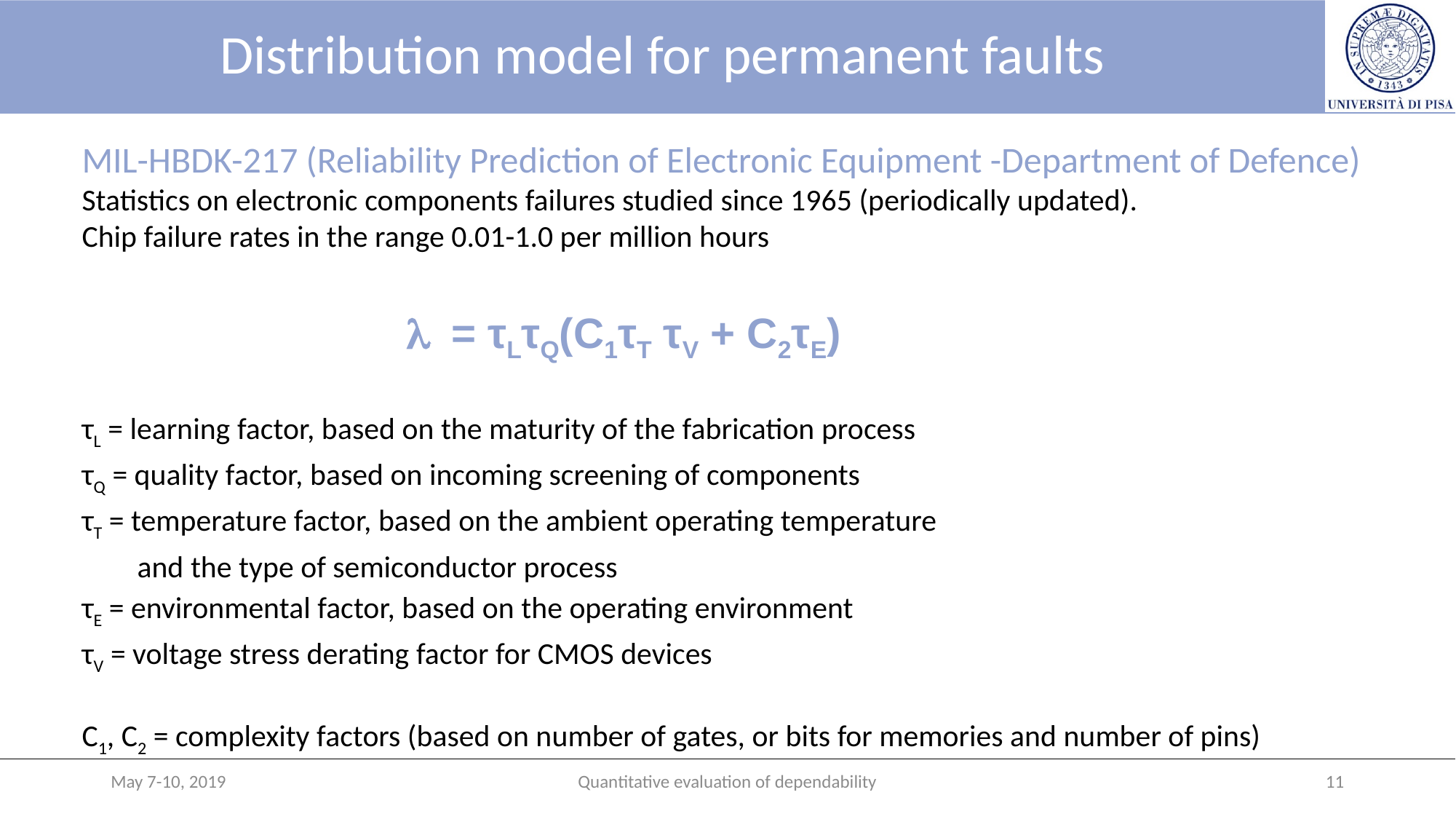

# Distribution model for permanent faults
	MIL-HBDK-217 (Reliability Prediction of Electronic Equipment -Department of Defence)
Statistics on electronic components failures studied since 1965 (periodically updated).
Chip failure rates in the range 0.01-1.0 per million hours

			             λ = τLτQ(C1τT τV + C2τE)

	τL = learning factor, based on the maturity of the fabrication process
	τQ = quality factor, based on incoming screening of components
	τT = temperature factor, based on the ambient operating temperature
	        and the type of semiconductor process
	τE = environmental factor, based on the operating environment
	τV = voltage stress derating factor for CMOS devices
	C1, C2 = complexity factors (based on number of gates, or bits for memories and number of pins)

May 7-10, 2019
Quantitative evaluation of dependability
11